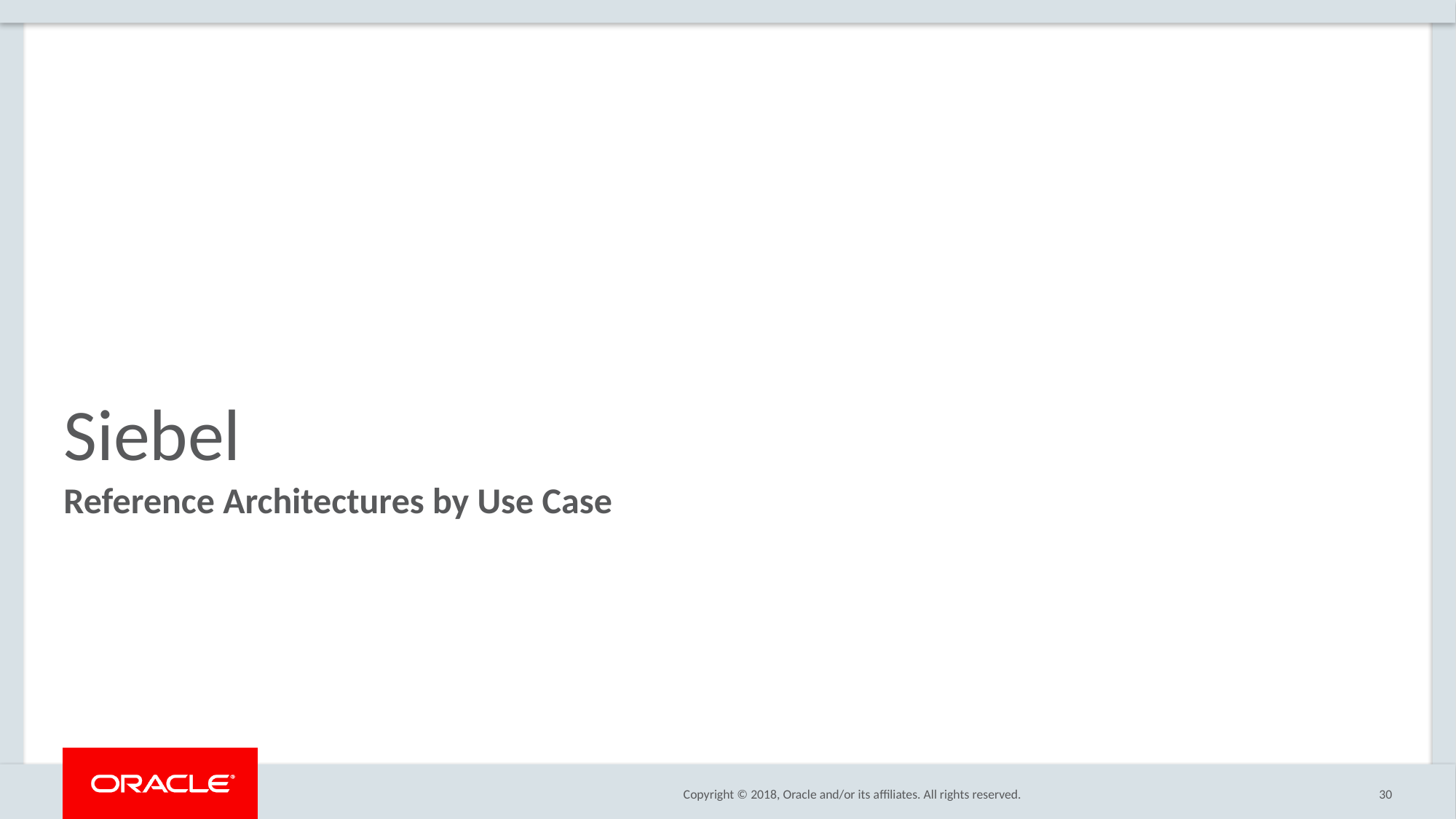

# Siebel
Reference Architectures by Use Case
30